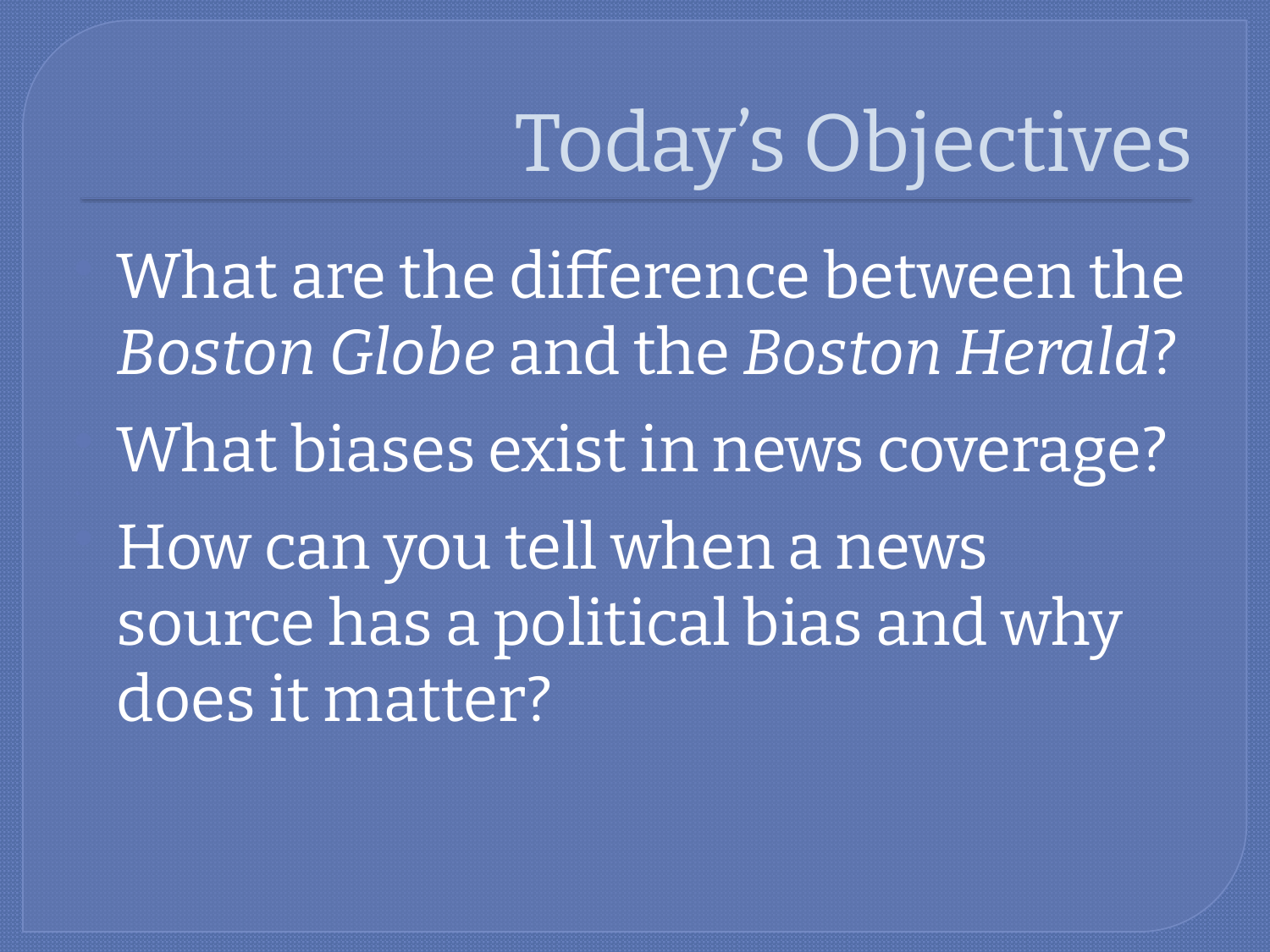

# Today’s Objectives
What are the difference between the Boston Globe and the Boston Herald?

What biases exist in news coverage?

How can you tell when a news source has a political bias and why does it matter?